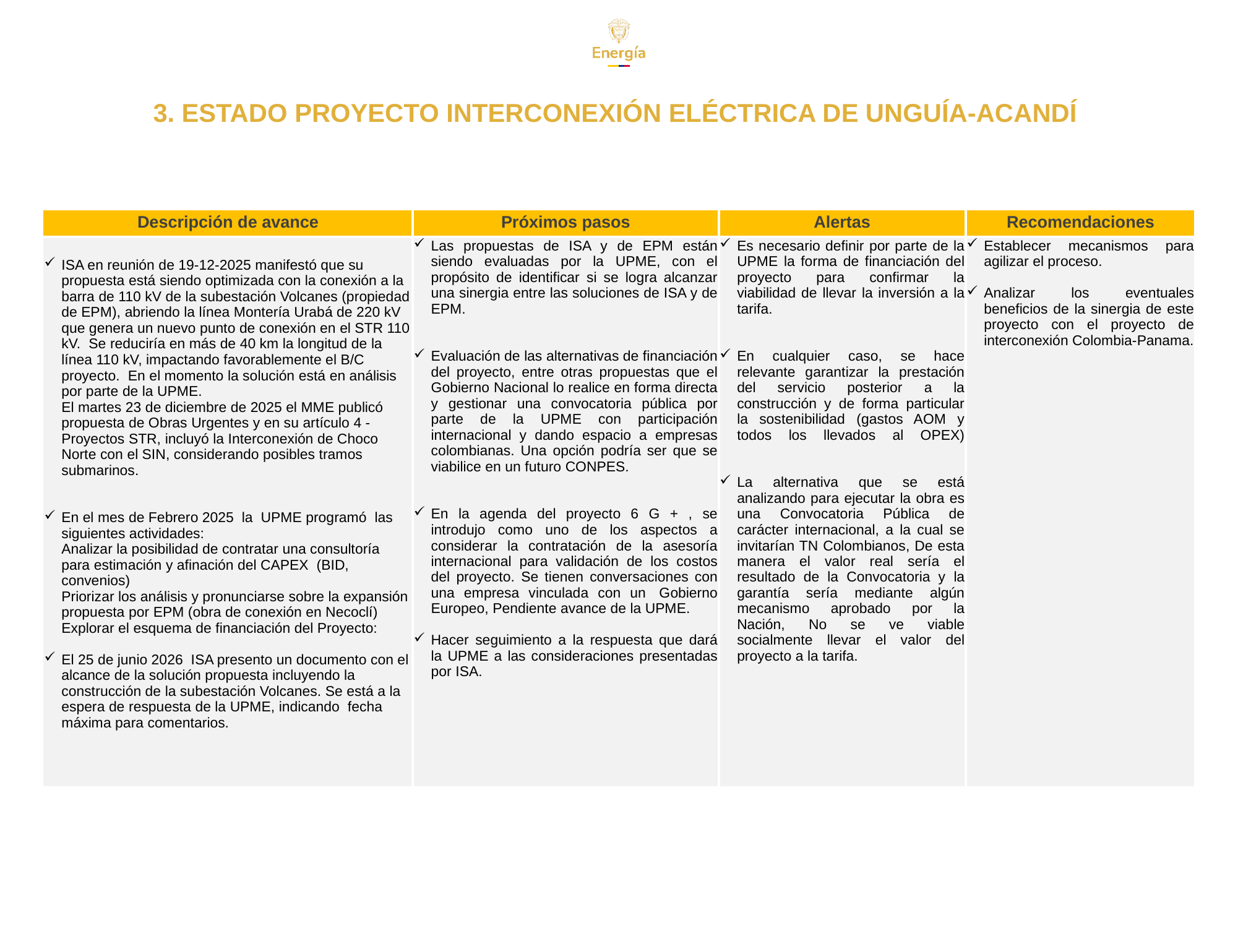

3. ESTADO PROYECTO INTERCONEXIÓN ELÉCTRICA DE UNGUÍA-ACANDÍ
| Descripción de avance | Próximos pasos | Alertas | Recomendaciones |
| --- | --- | --- | --- |
| ISA en reunión de 19-12-2025 manifestó que su propuesta está siendo optimizada con la conexión a la barra de 110 kV de la subestación Volcanes (propiedad de EPM), abriendo la línea Montería Urabá de 220 kV que genera un nuevo punto de conexión en el STR 110 kV. Se reduciría en más de 40 km la longitud de la línea 110 kV, impactando favorablemente el B/C proyecto.  En el momento la solución está en análisis por parte de la UPME. El martes 23 de diciembre de 2025 el MME publicó propuesta de Obras Urgentes y en su artículo 4 - Proyectos STR, incluyó la Interconexión de Choco Norte con el SIN, considerando posibles tramos submarinos. En el mes de Febrero 2025 la  UPME programó las siguientes actividades: Analizar la posibilidad de contratar una consultoría para estimación y afinación del CAPEX (BID, convenios) Priorizar los análisis y pronunciarse sobre la expansión propuesta por EPM (obra de conexión en Necoclí) Explorar el esquema de financiación del Proyecto: El 25 de junio 2026 ISA presento un documento con el alcance de la solución propuesta incluyendo la construcción de la subestación Volcanes. Se está a la espera de respuesta de la UPME, indicando  fecha máxima para comentarios. | Las propuestas de ISA y de EPM están siendo evaluadas por la UPME, con el propósito de identificar si se logra alcanzar una sinergia entre las soluciones de ISA y de EPM. Evaluación de las alternativas de financiación del proyecto, entre otras propuestas que el Gobierno Nacional lo realice en forma directa y gestionar una convocatoria pública por parte de la UPME con participación internacional y dando espacio a empresas colombianas. Una opción podría ser que se viabilice en un futuro CONPES. En la agenda del proyecto 6 G + , se introdujo como uno de los aspectos a considerar la contratación de la asesoría internacional para validación de los costos del proyecto. Se tienen conversaciones con una empresa vinculada con un  Gobierno Europeo, Pendiente avance de la UPME. Hacer seguimiento a la respuesta que dará la UPME a las consideraciones presentadas por ISA. | Es necesario definir por parte de la UPME la forma de financiación del proyecto para confirmar la viabilidad de llevar la inversión a la tarifa. En cualquier caso, se hace relevante garantizar la prestación del servicio posterior a la construcción y de forma particular la sostenibilidad (gastos AOM y todos los llevados al OPEX) La alternativa que se está analizando para ejecutar la obra es una Convocatoria Pública de carácter internacional, a la cual se invitarían TN Colombianos, De esta manera el valor real sería el resultado de la Convocatoria y la garantía sería mediante algún mecanismo aprobado por la Nación, No se ve viable socialmente llevar el valor del proyecto a la tarifa. | Establecer mecanismos para agilizar el proceso. Analizar los eventuales beneficios de la sinergia de este proyecto con el proyecto de interconexión Colombia-Panama. |